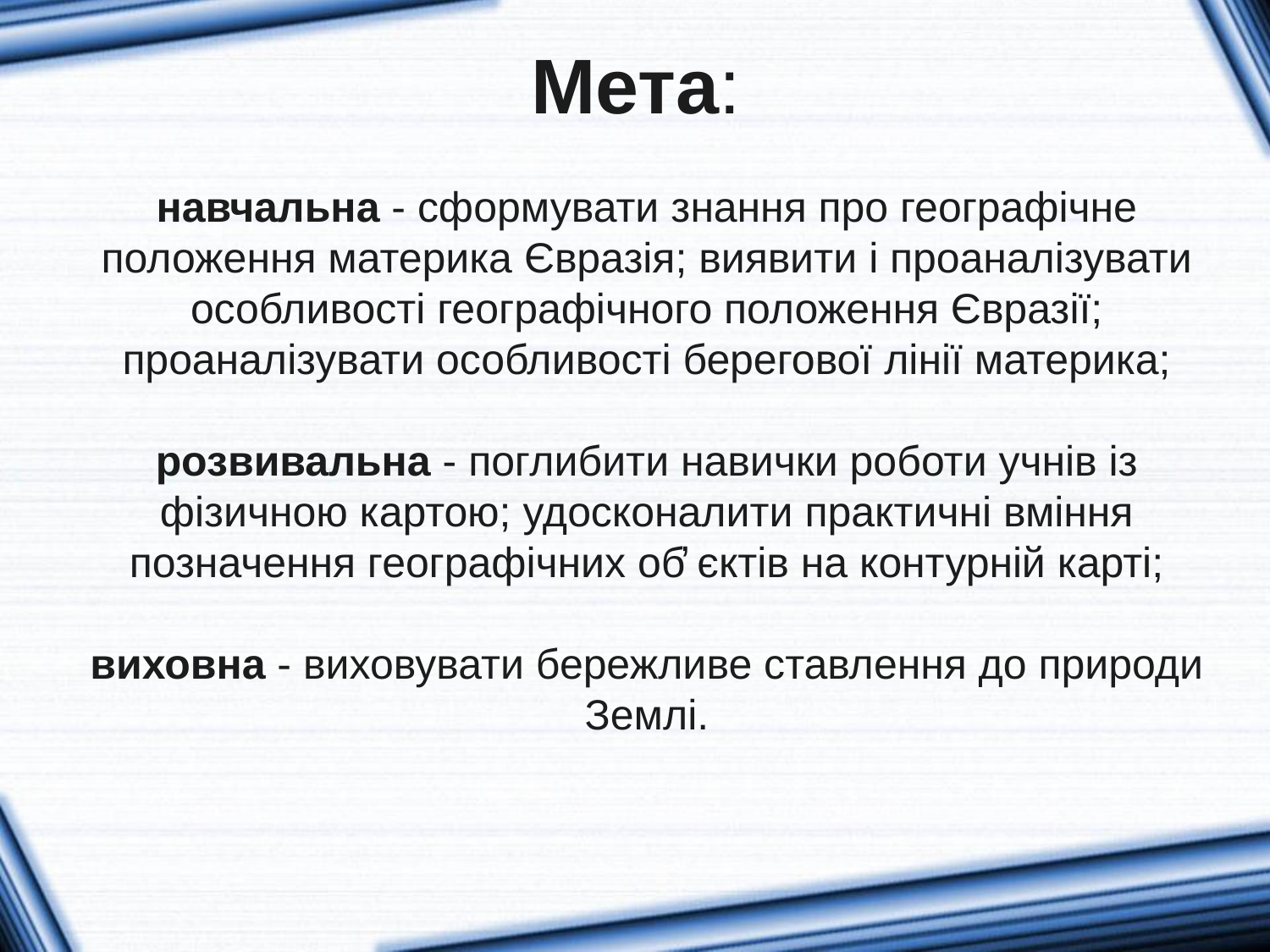

# Мета: навчальна - сформувати знання про географічне положення материка Євразія; виявити і проаналізувати особливості географічного положення Євразії; проаналізувати особливості берегової лінії материка; розвивальна - поглибити навички роботи учнів із фізичною картою; удосконалити практичні вміння позначення географічних об̕ єктів на контурній карті; виховна - виховувати бережливе ставлення до природи Землі.